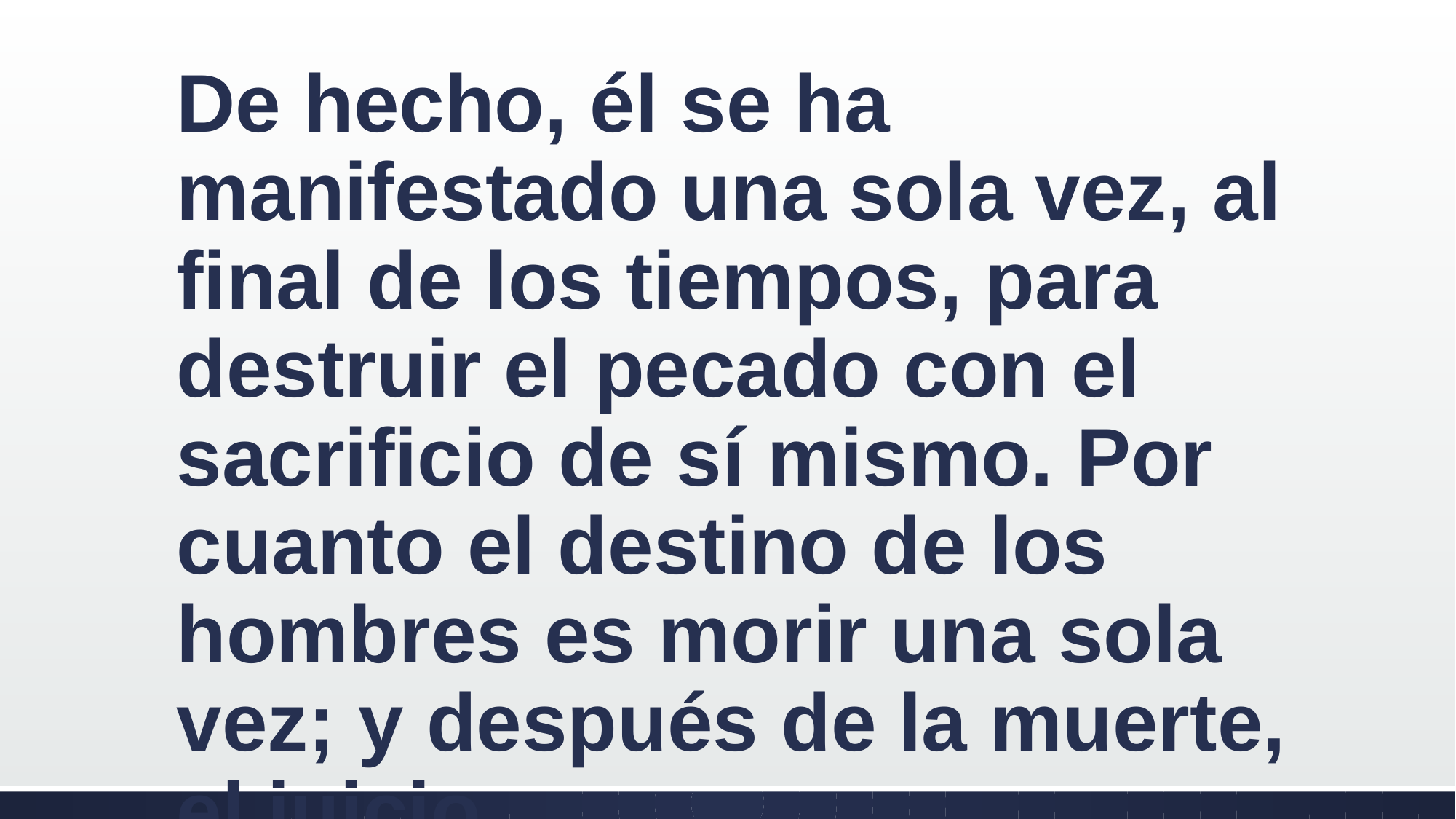

#
De hecho, él se ha manifestado una sola vez, al final de los tiempos, para destruir el pecado con el sacrificio de sí mismo. Por cuanto el destino de los hombres es morir una sola vez; y después de la muerte, el juicio.